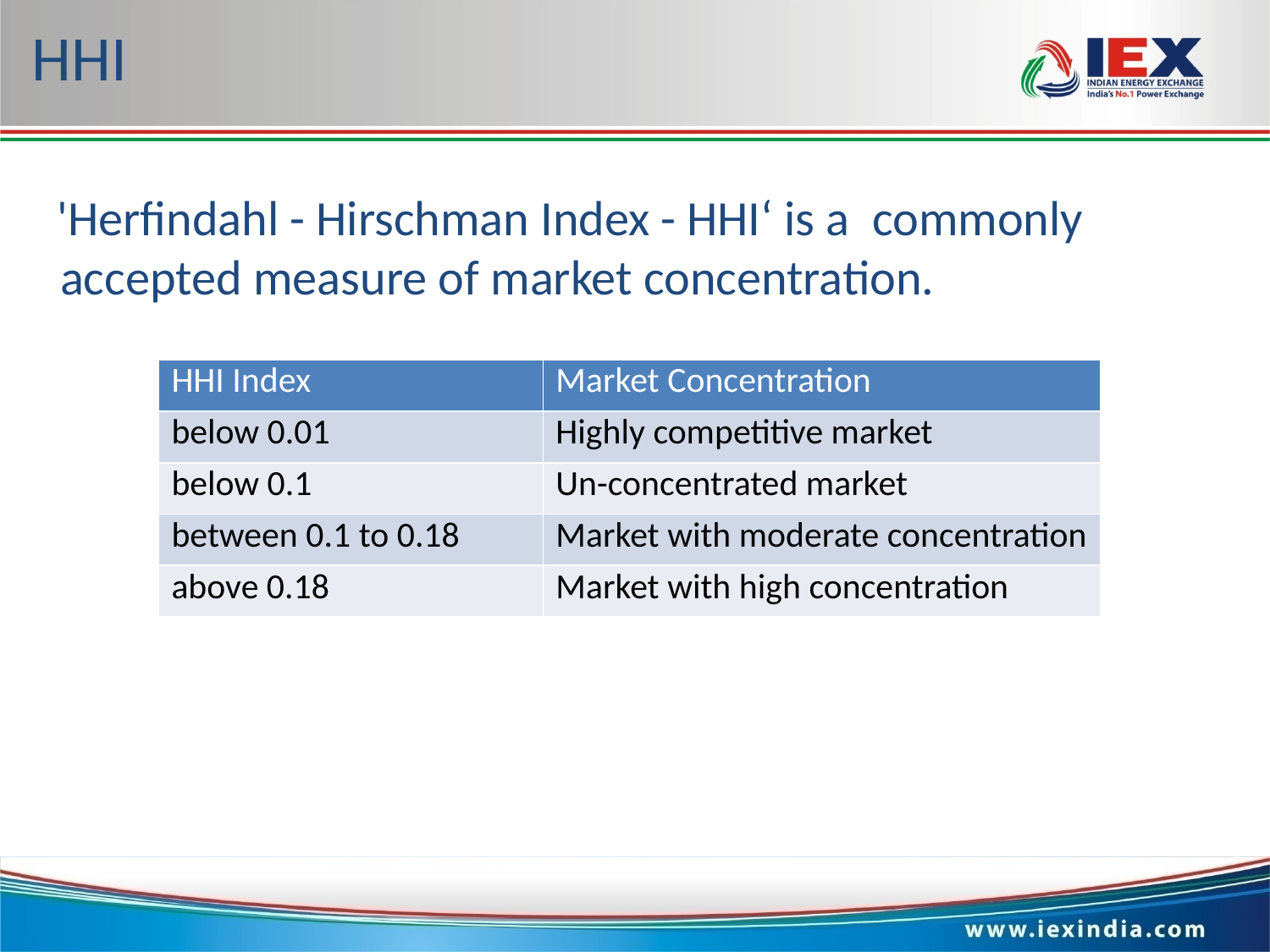

# HHI
    'Herfindahl - Hirschman Index - HHI‘ is a  commonly accepted measure of market concentration.
| HHI Index | Market Concentration |
| --- | --- |
| below 0.01 | Highly competitive market |
| below 0.1 | Un-concentrated market |
| between 0.1 to 0.18 | Market with moderate concentration |
| above 0.18 | Market with high concentration |